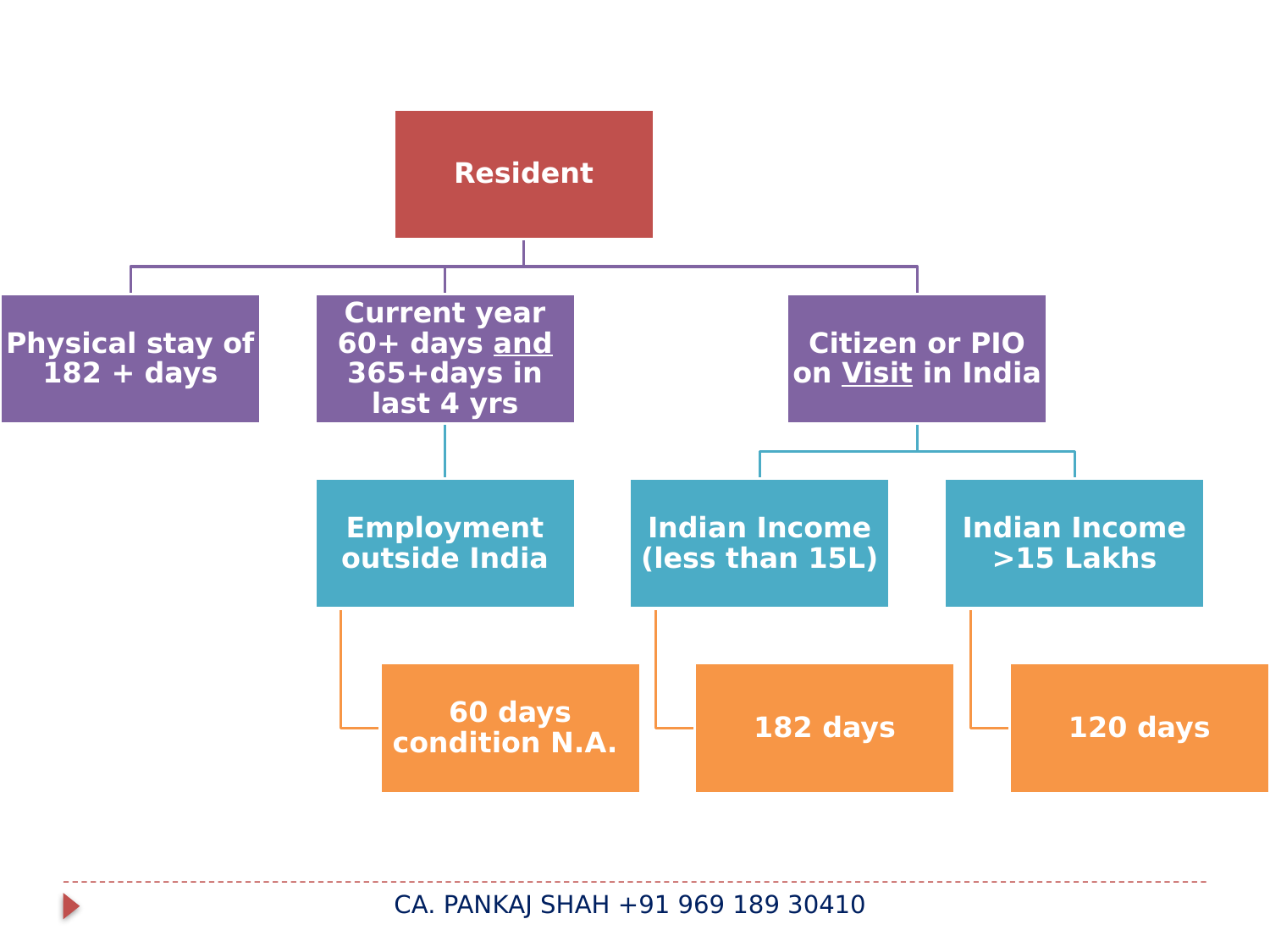

Resident
Physical stay of 182 + days
Current year 60+ days and 365+days in last 4 yrs
Employment outside India
60 days condition N.A.
Citizen or PIO on Visit in India
Indian Income (less than 15L)
182 days
Indian Income >15 Lakhs
120 days
CA. PANKAJ SHAH +91 969 189 30410